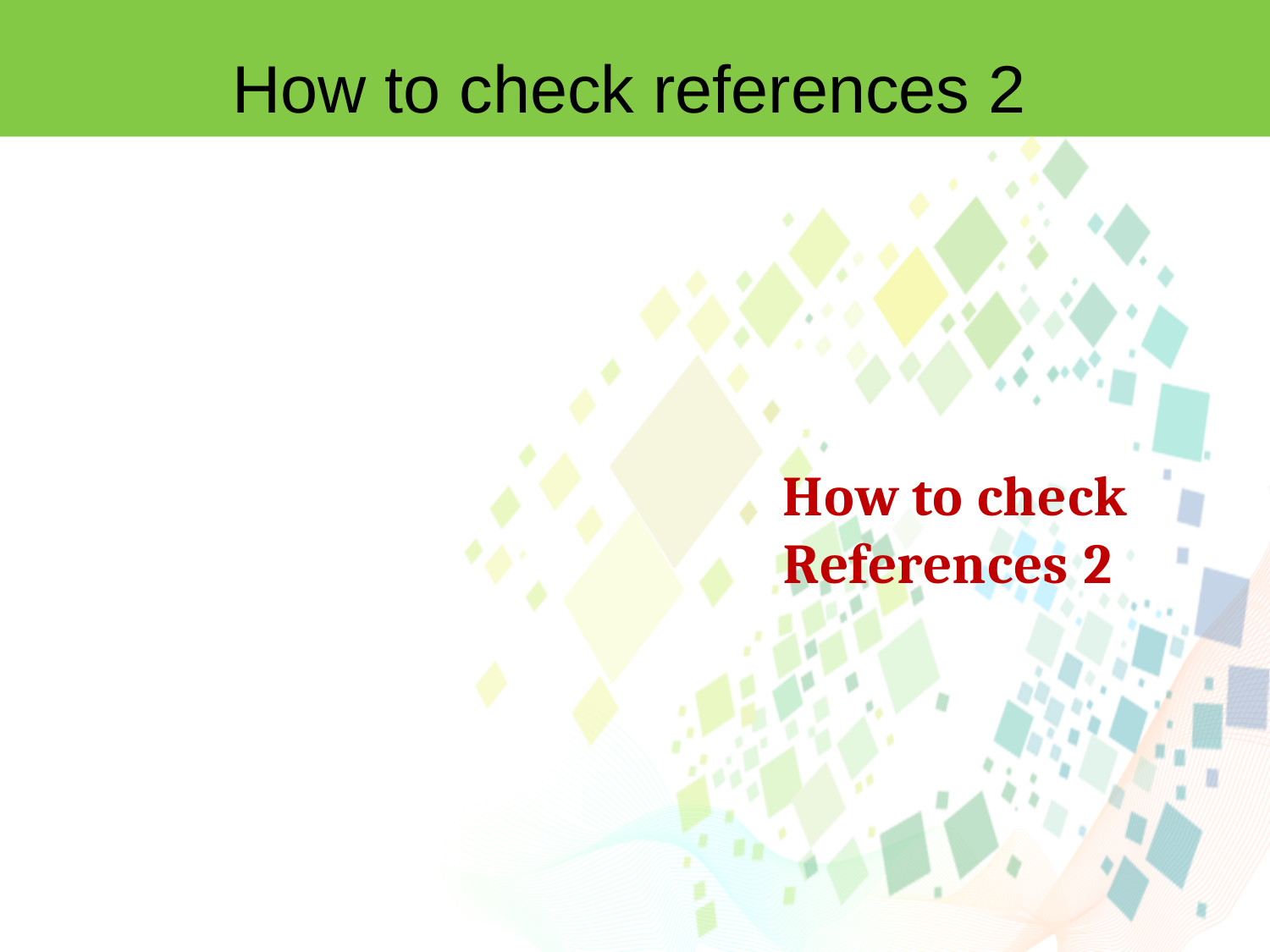

How to check references 2
How to check References 2